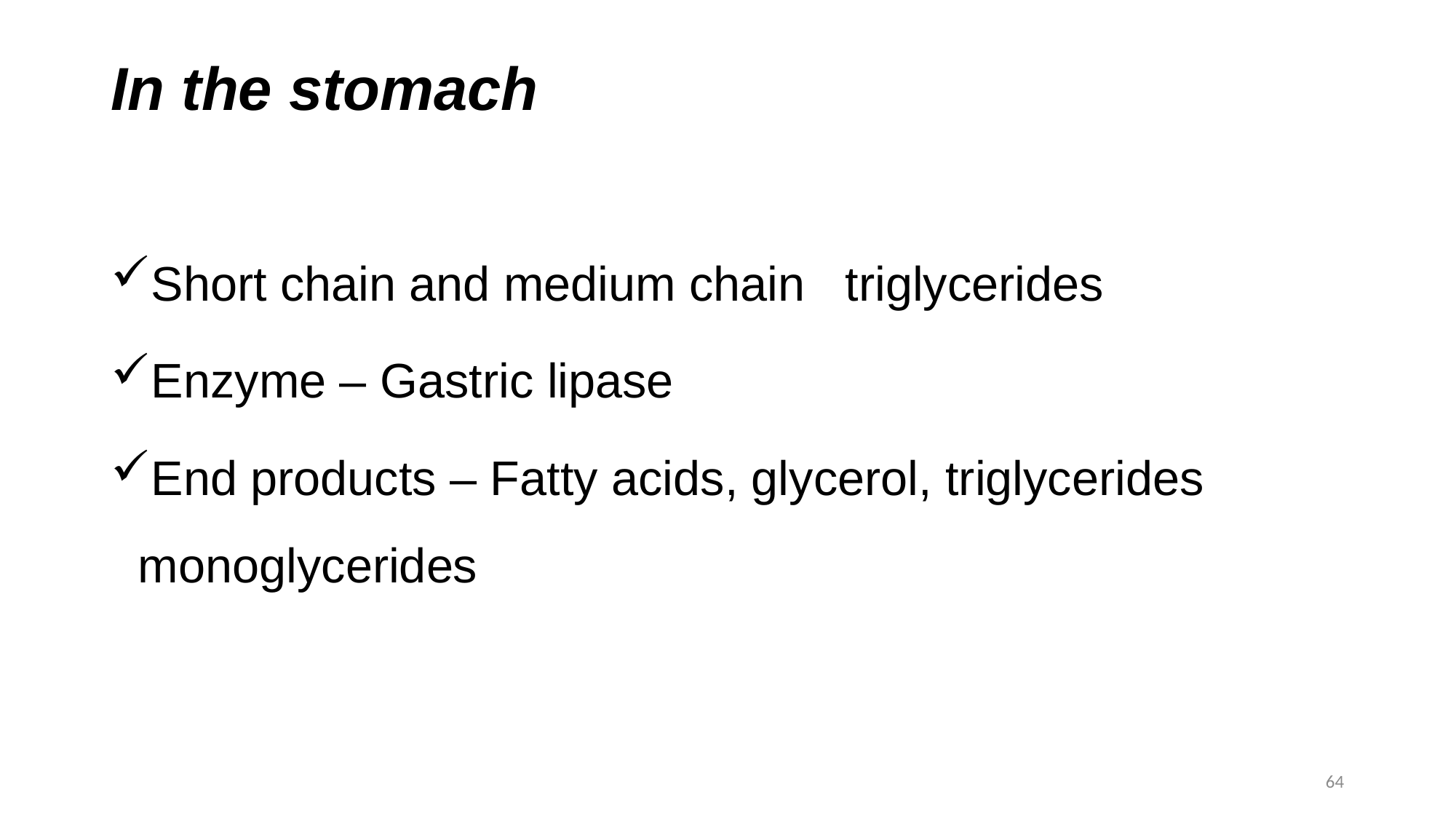

# In the stomach
Short chain and medium chain   triglycerides
Enzyme – Gastric lipase
End products – Fatty acids, glycerol, triglycerides monoglycerides

64